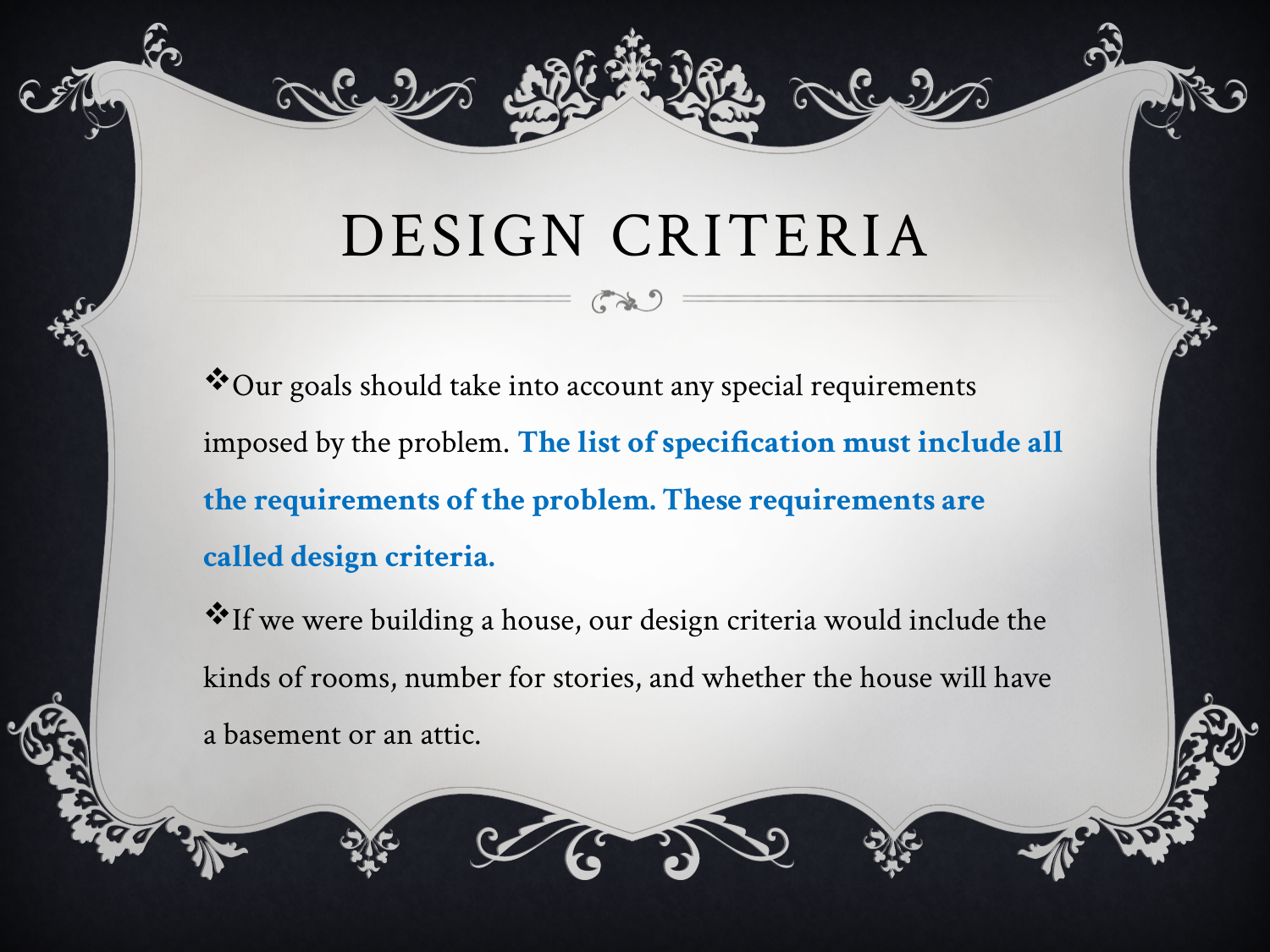

# Design criteria
Our goals should take into account any special requirements imposed by the problem. The list of specification must include all the requirements of the problem. These requirements are called design criteria.
If we were building a house, our design criteria would include the kinds of rooms, number for stories, and whether the house will have a basement or an attic.